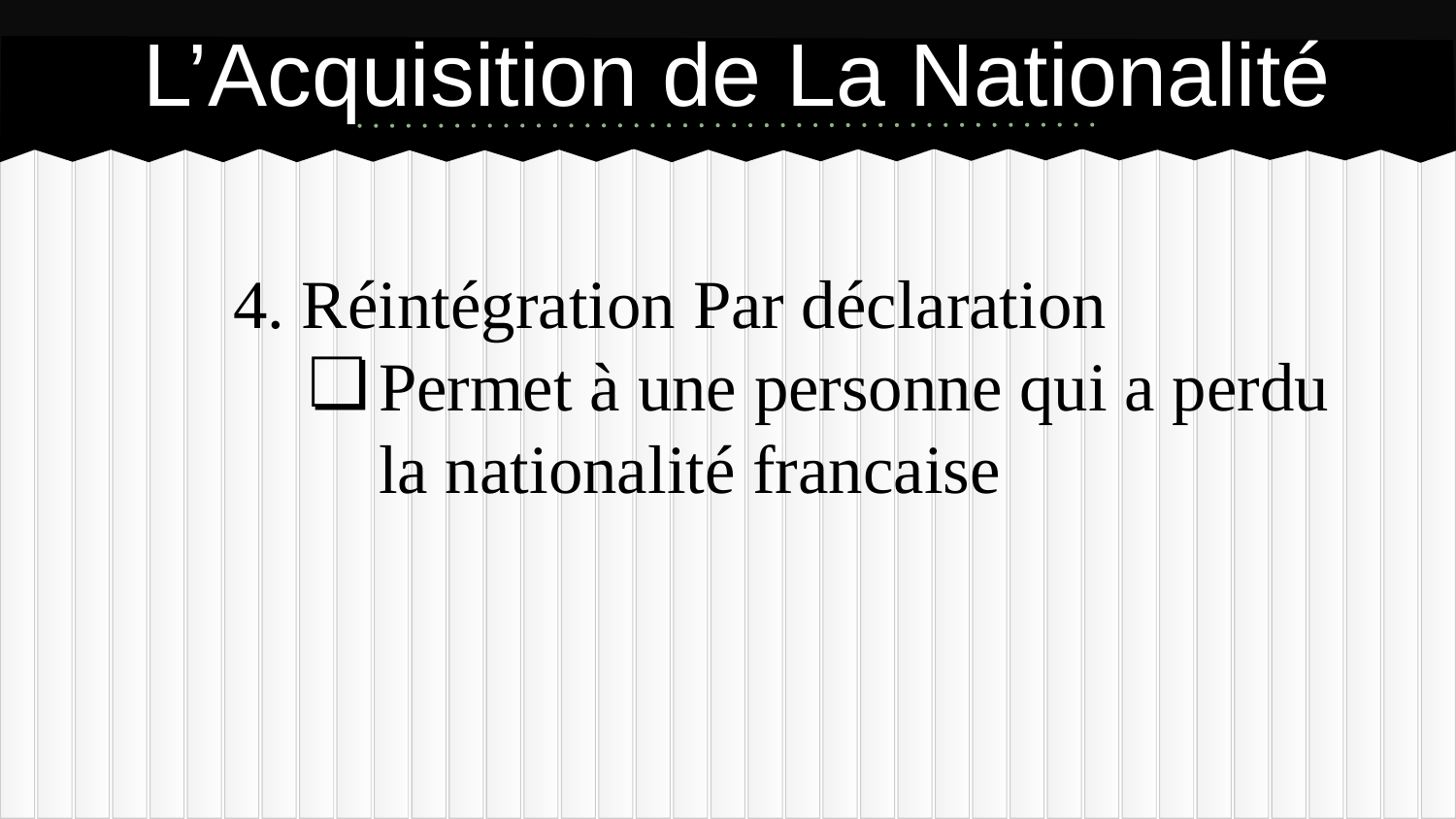

# L’Acquisition de La Nationalité
	4. Réintégration Par déclaration
Permet à une personne qui a perdu la nationalité francaise